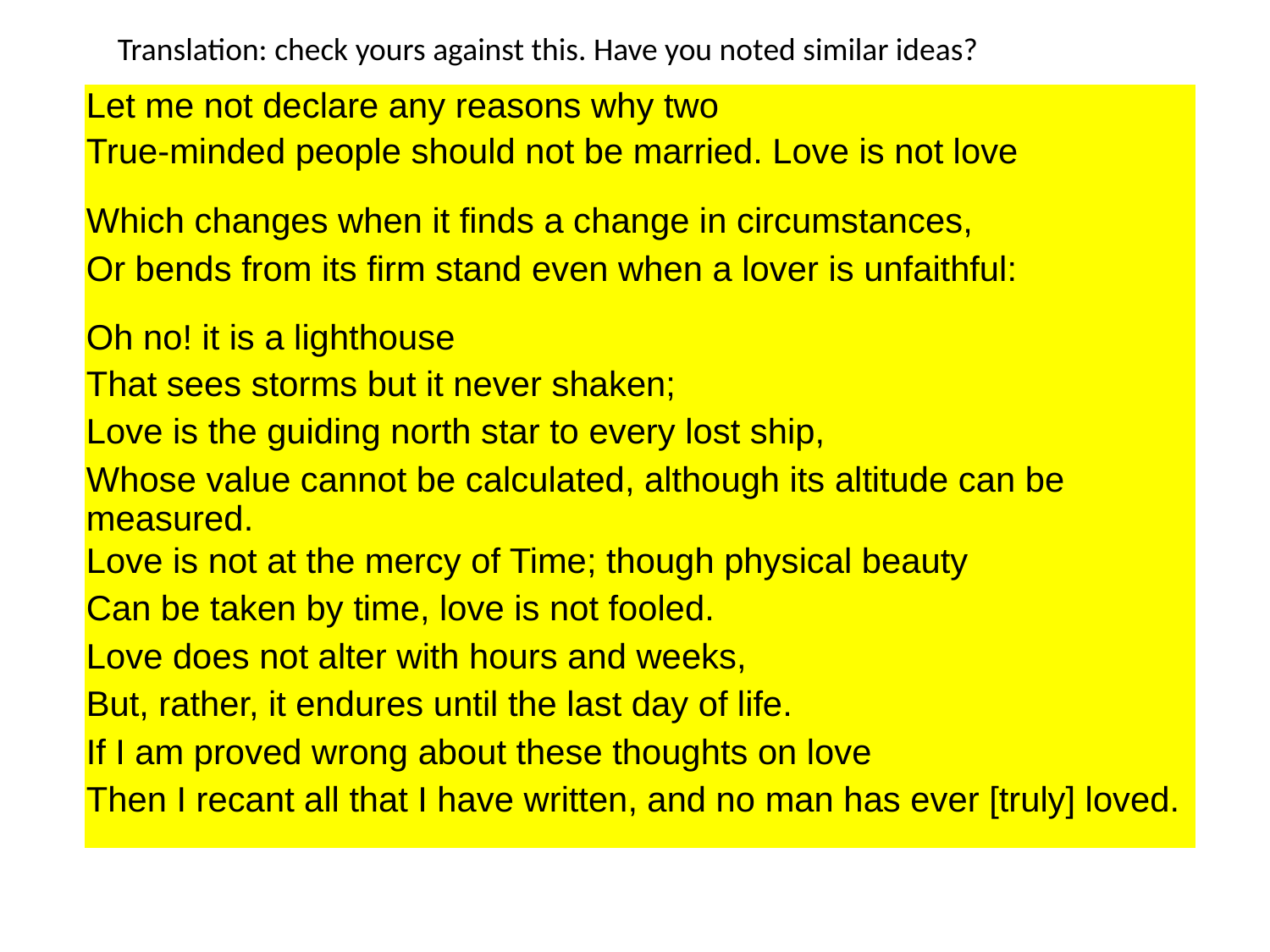

Translation: check yours against this. Have you noted similar ideas?
| Let me not declare any reasons why two |
| --- |
| True-minded people should not be married. Love is not love |
| Which changes when it finds a change in circumstances, |
| Or bends from its firm stand even when a lover is unfaithful: |
| Oh no! it is a lighthouse |
| That sees storms but it never shaken; |
| Love is the guiding north star to every lost ship, |
| Whose value cannot be calculated, although its altitude can be measured. |
| Love is not at the mercy of Time; though physical beauty |
| Can be taken by time, love is not fooled. |
| Love does not alter with hours and weeks, |
| But, rather, it endures until the last day of life. |
| If I am proved wrong about these thoughts on love |
| Then I recant all that I have written, and no man has ever [truly] loved. |